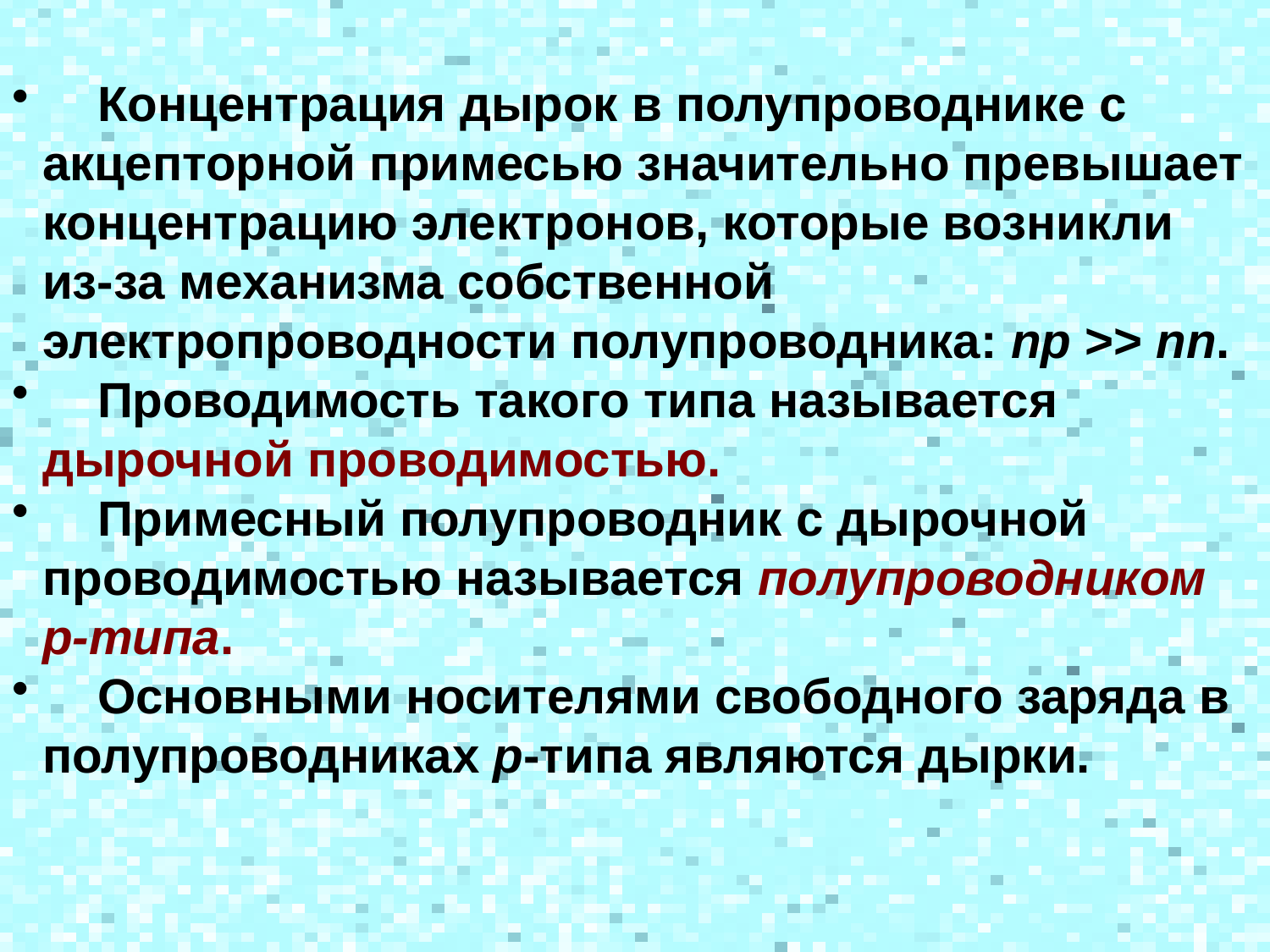

Концентрация дырок в полупроводнике с акцепторной примесью значительно превышает концентрацию электронов, которые возникли из-за механизма собственной электропроводности полупроводника: np >> nn.
    Проводимость такого типа называется дырочной проводимостью.
    Примесный полупроводник с дырочной проводимостью называется полупроводником p-типа.
    Основными носителями свободного заряда в полупроводниках p-типа являются дырки.